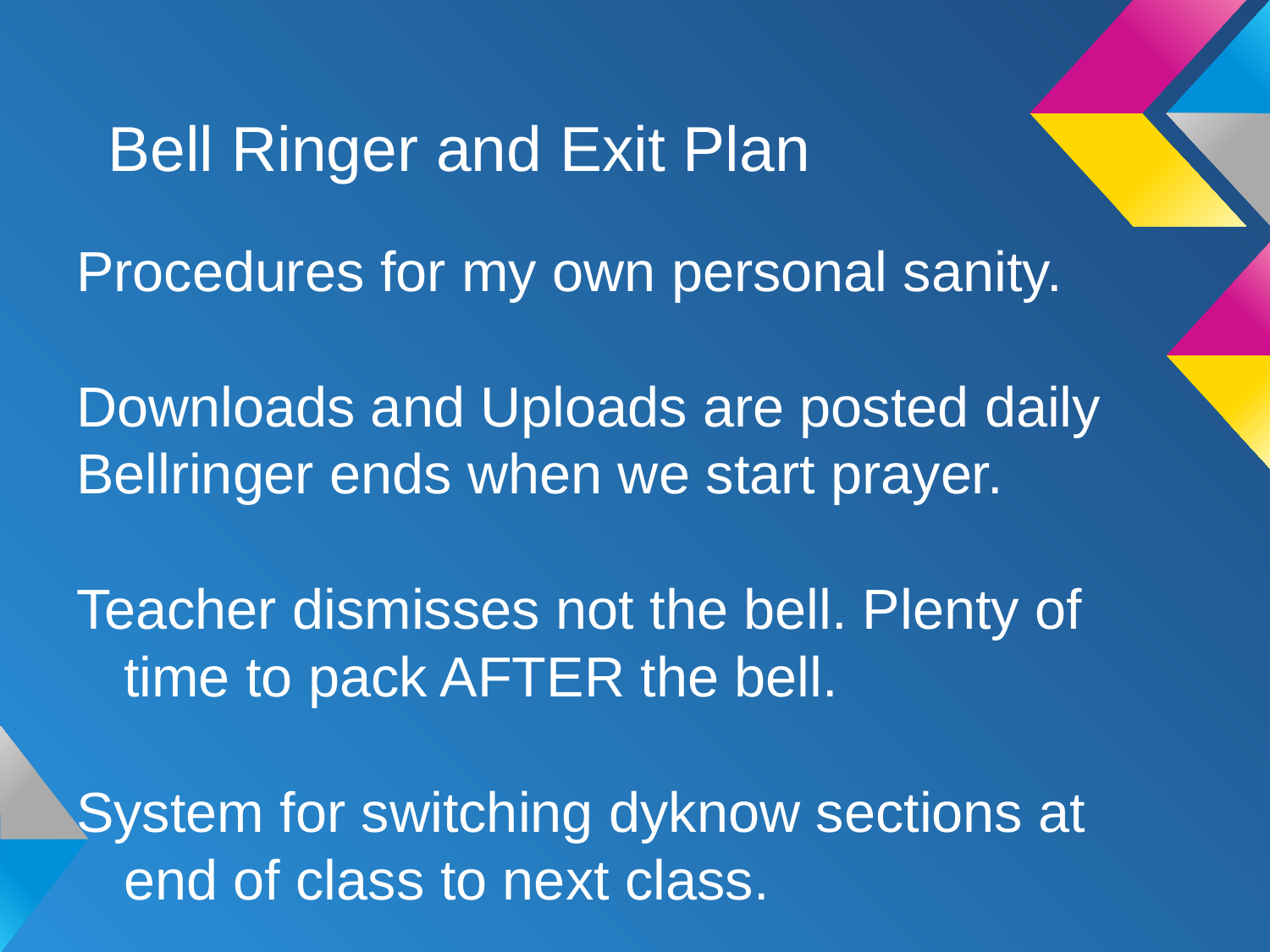

# Bell Ringer and Exit Plan
Procedures for my own personal sanity.

Downloads and Uploads are posted daily
Bellringer ends when we start prayer.

Teacher dismisses not the bell. Plenty of time to pack AFTER the bell.

System for switching dyknow sections at end of class to next class.